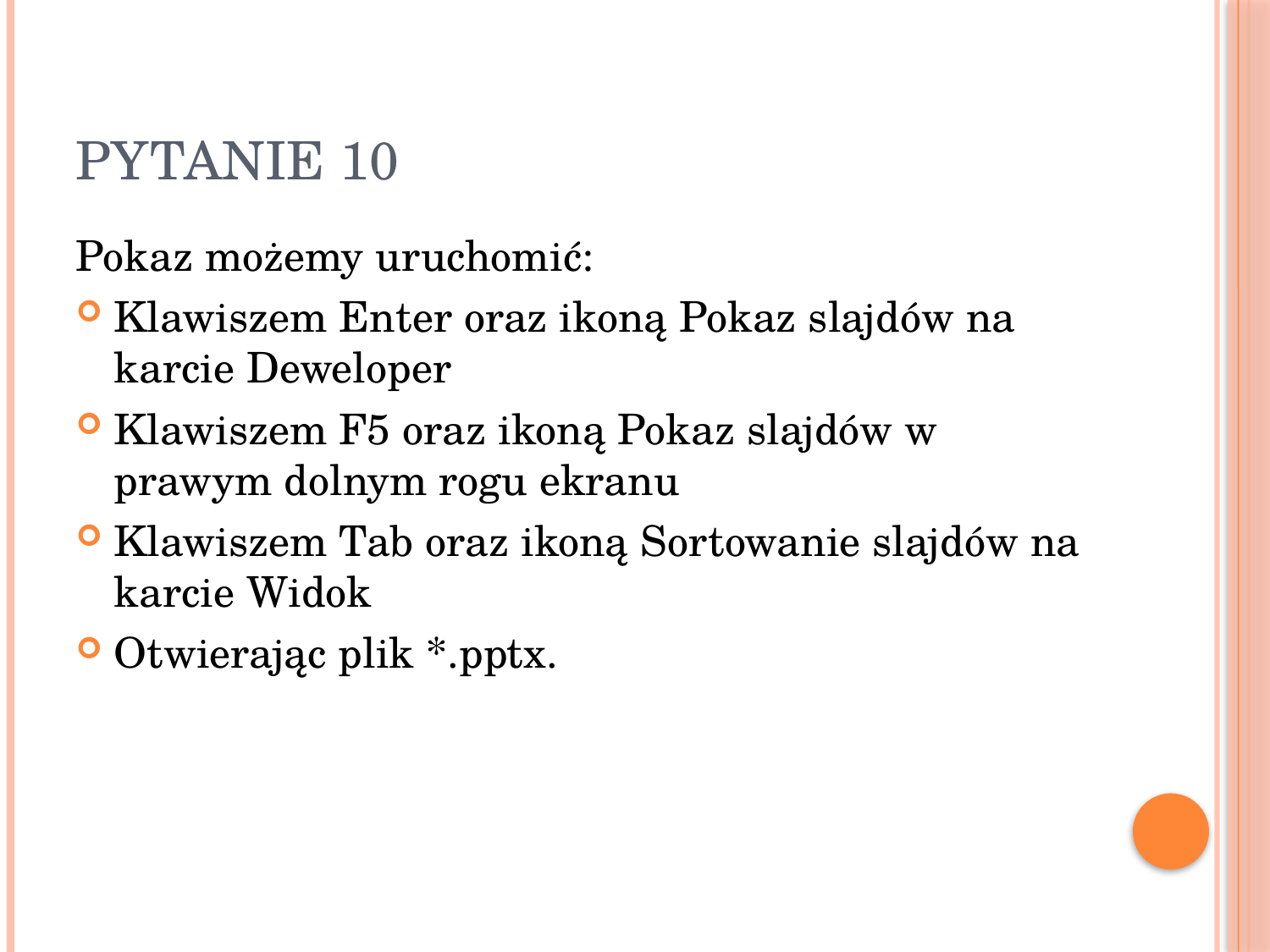

# Pytanie 10
Pokaz możemy uruchomić:
Klawiszem Enter oraz ikoną Pokaz slajdów na karcie Deweloper
Klawiszem F5 oraz ikoną Pokaz slajdów w prawym dolnym rogu ekranu
Klawiszem Tab oraz ikoną Sortowanie slajdów na karcie Widok
Otwierając plik *.pptx.